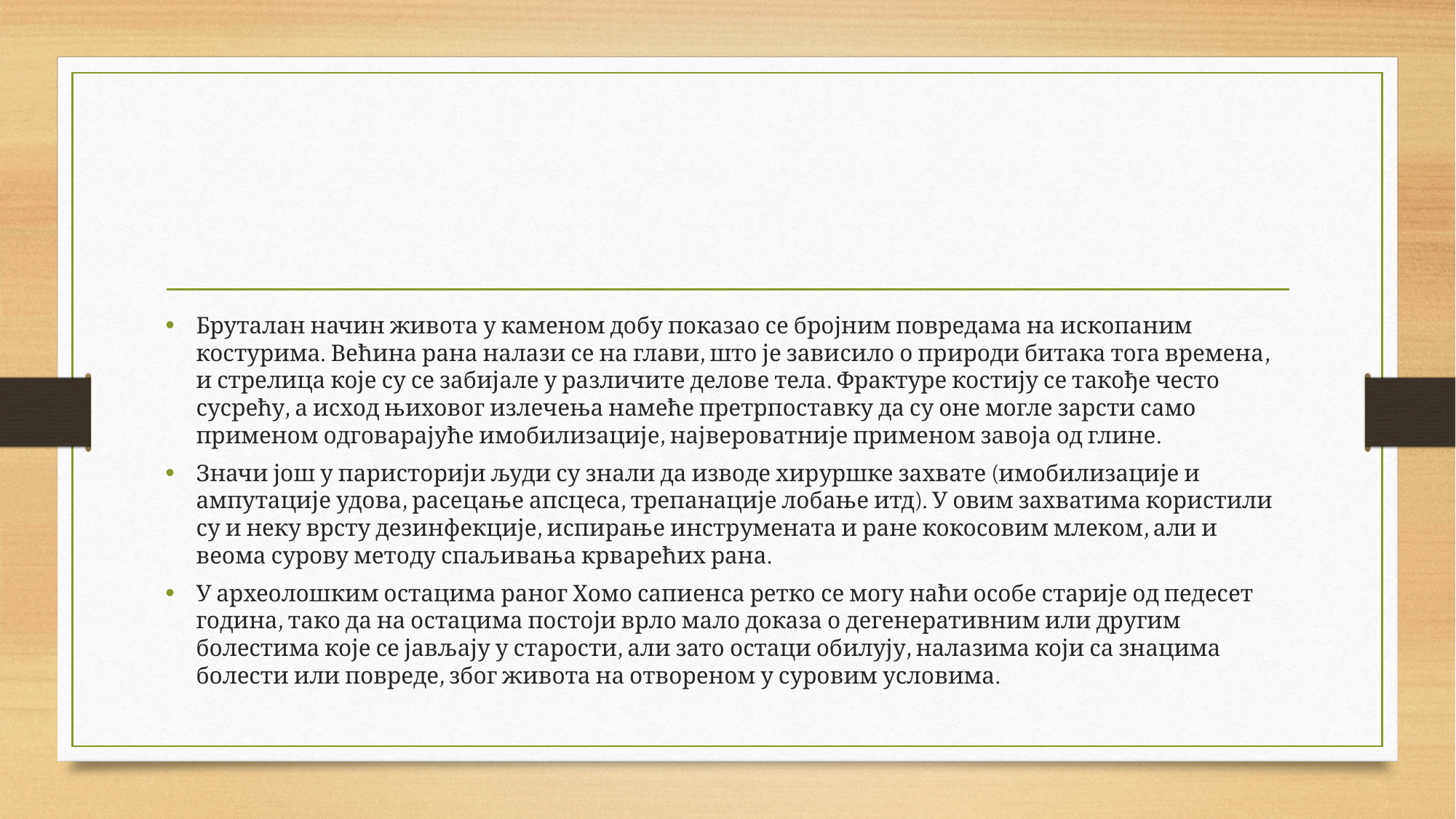

Бруталан начин живота у каменом добу показао се бројним повредама на ископаним костурима. Већина рана налази се на глави, што је зависило о природи битака тога времена, и стрелица које су се забијале у различите делове тела. Фрактуре костију се такође често сусрећу, а исход њиховог излечења намеће претрпоставку да су оне могле зарсти само применом одговарајуће имобилизације, највероватније применом завоја од глине.
Значи још у паристорији људи су знали да изводе хируршке захвате (имобилизације и ампутације удова, расецање апсцеса, трепанације лобање итд). У овим захватима користили су и неку врсту дезинфекције, испирање инструмената и ране кокосовим млеком, али и веома сурову методу спаљивања крварећих рана.
У археолошким остацима раног Хомо сапиенса ретко се могу наћи особе старије од педесет година, тако да на остацима постоји врло мало доказа о дегенеративним или другим болестима које се јављају у старости, али зато остаци обилују, налазима који са знацима болести или повреде, због живота на отвореном у суровим условима.